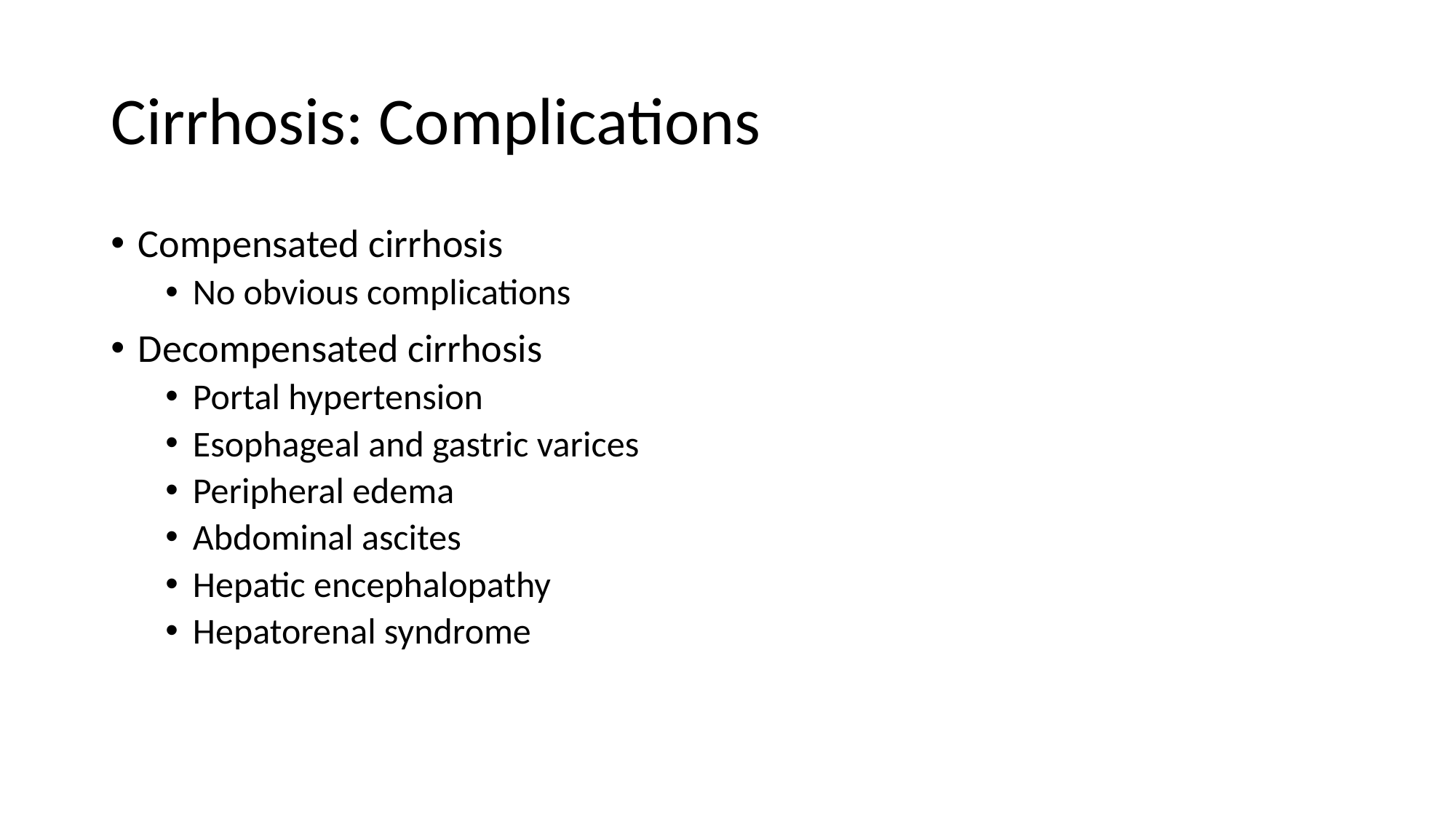

# Cirrhosis: Complications
Compensated cirrhosis
No obvious complications
Decompensated cirrhosis
Portal hypertension
Esophageal and gastric varices
Peripheral edema
Abdominal ascites
Hepatic encephalopathy
Hepatorenal syndrome